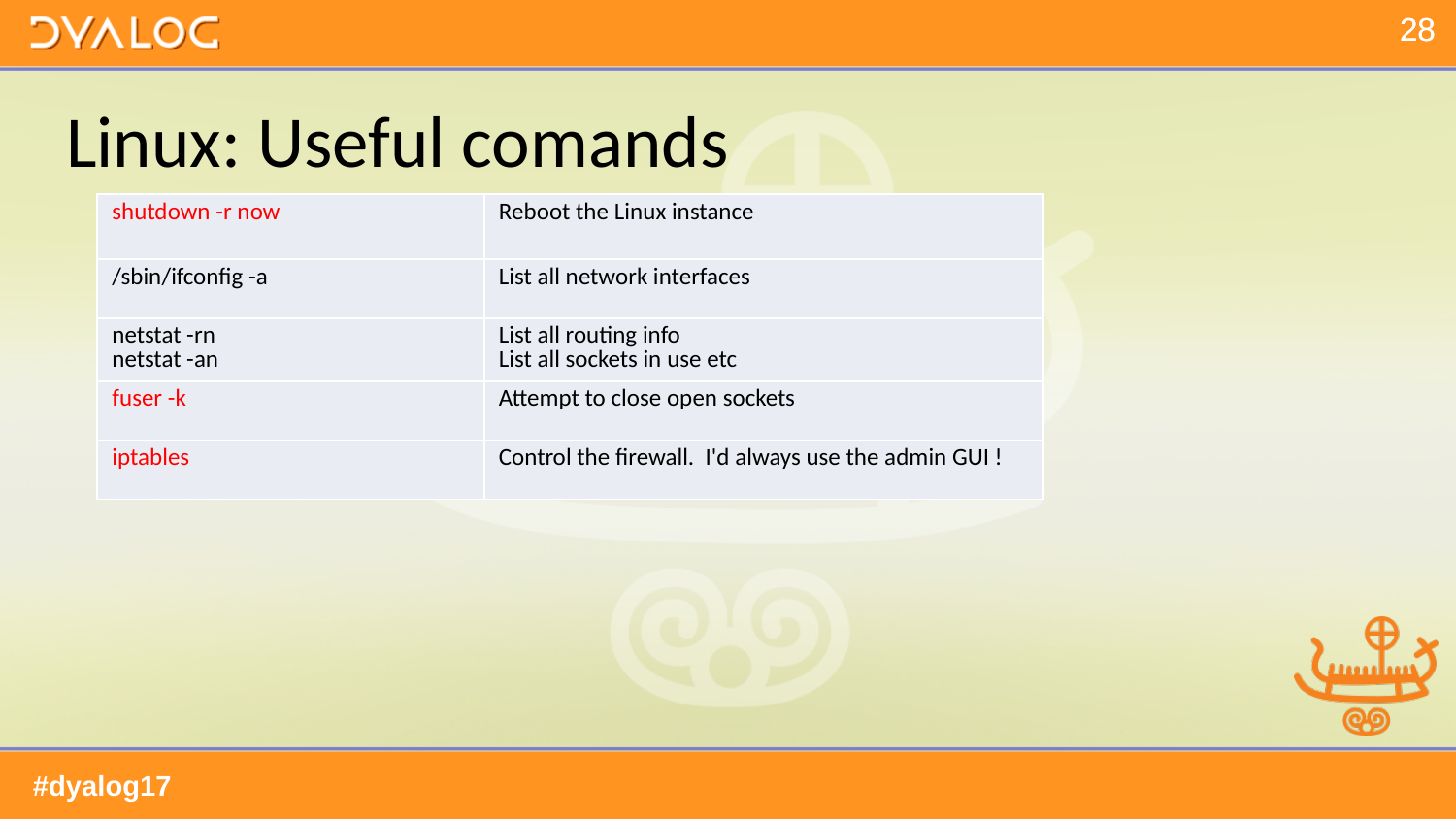

# Linux: Useful comands
| shutdown -r now | Reboot the Linux instance |
| --- | --- |
| /sbin/ifconfig -a | List all network interfaces |
| netstat -rn netstat -an | List all routing info List all sockets in use etc |
| fuser -k | Attempt to close open sockets |
| iptables | Control the firewall. I'd always use the admin GUI ! |